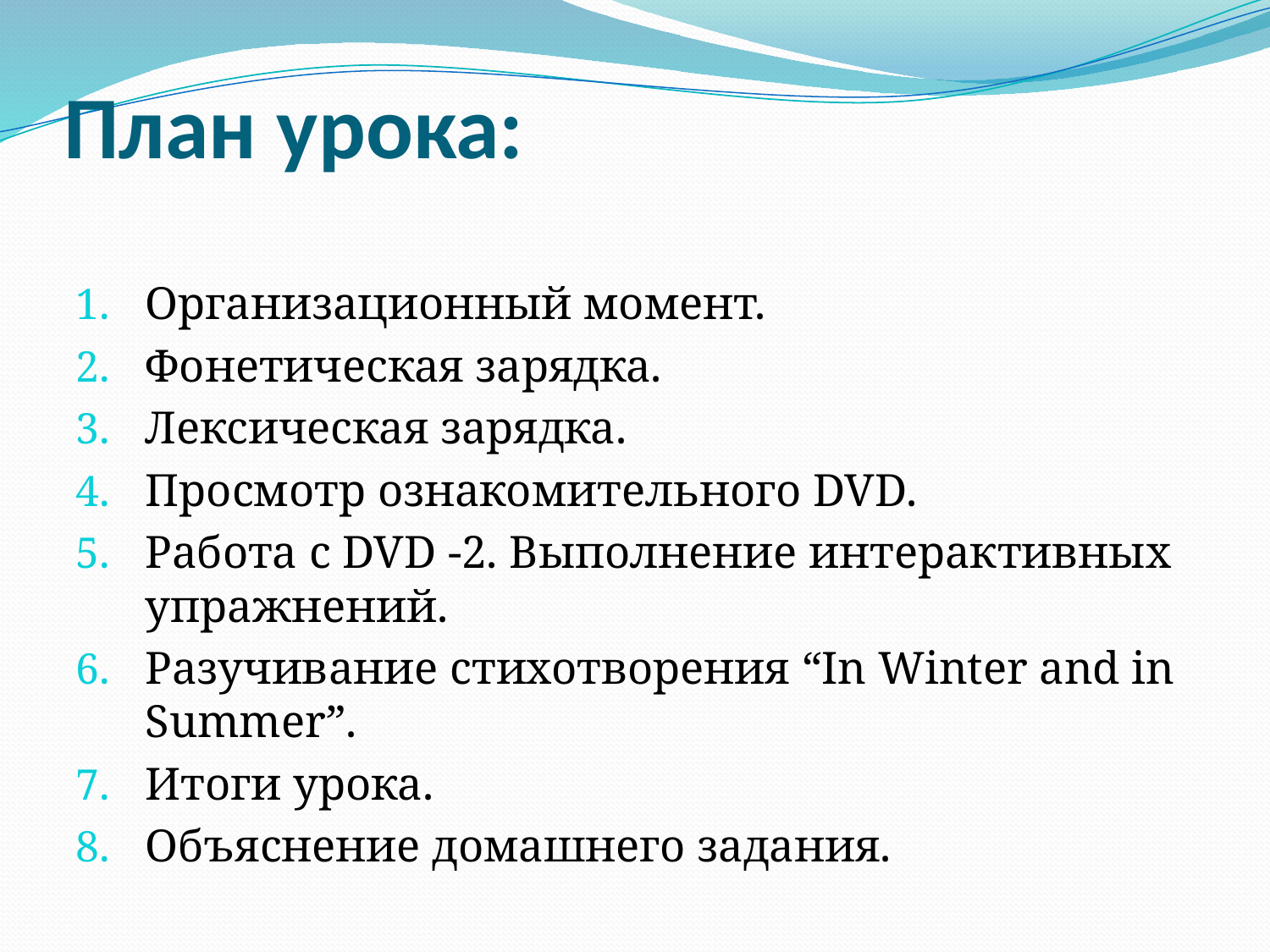

# План урока:
Организационный момент.
Фонетическая зарядка.
Лексическая зарядка.
Просмотр ознакомительного DVD.
Работа с DVD -2. Выполнение интерактивных упражнений.
Разучивание стихотворения “In Winter and in Summer”.
Итоги урока.
Объяснение домашнего задания.